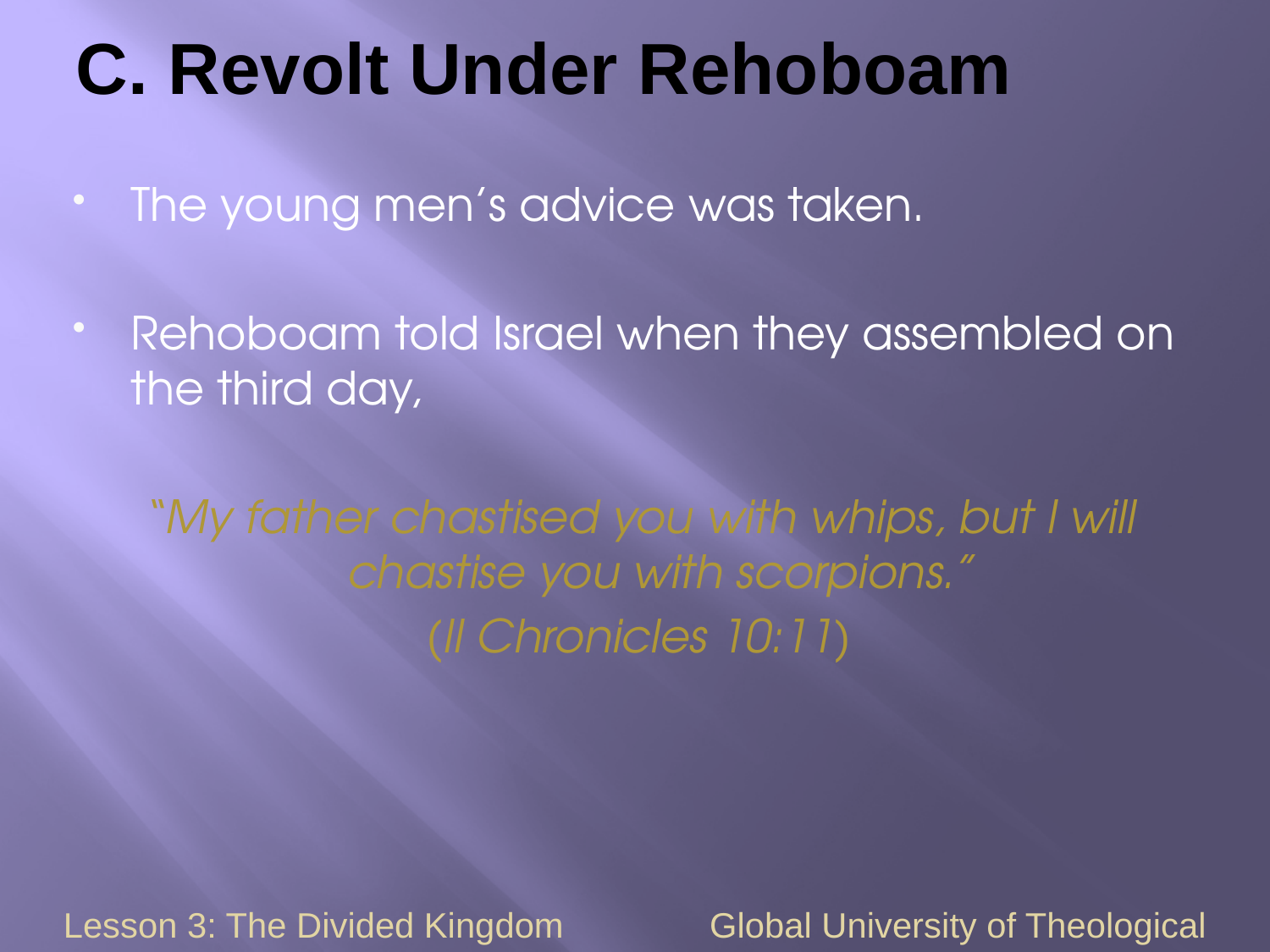

# C. Revolt Under Rehoboam
The young men’s advice was taken.

Rehoboam told Israel when they assembled on the third day,

“My father chastised you with whips, but I will chastise you with scorpions.”
(II Chronicles 10:11)
Lesson 3: The Divided Kingdom               Global University of Theological Studies